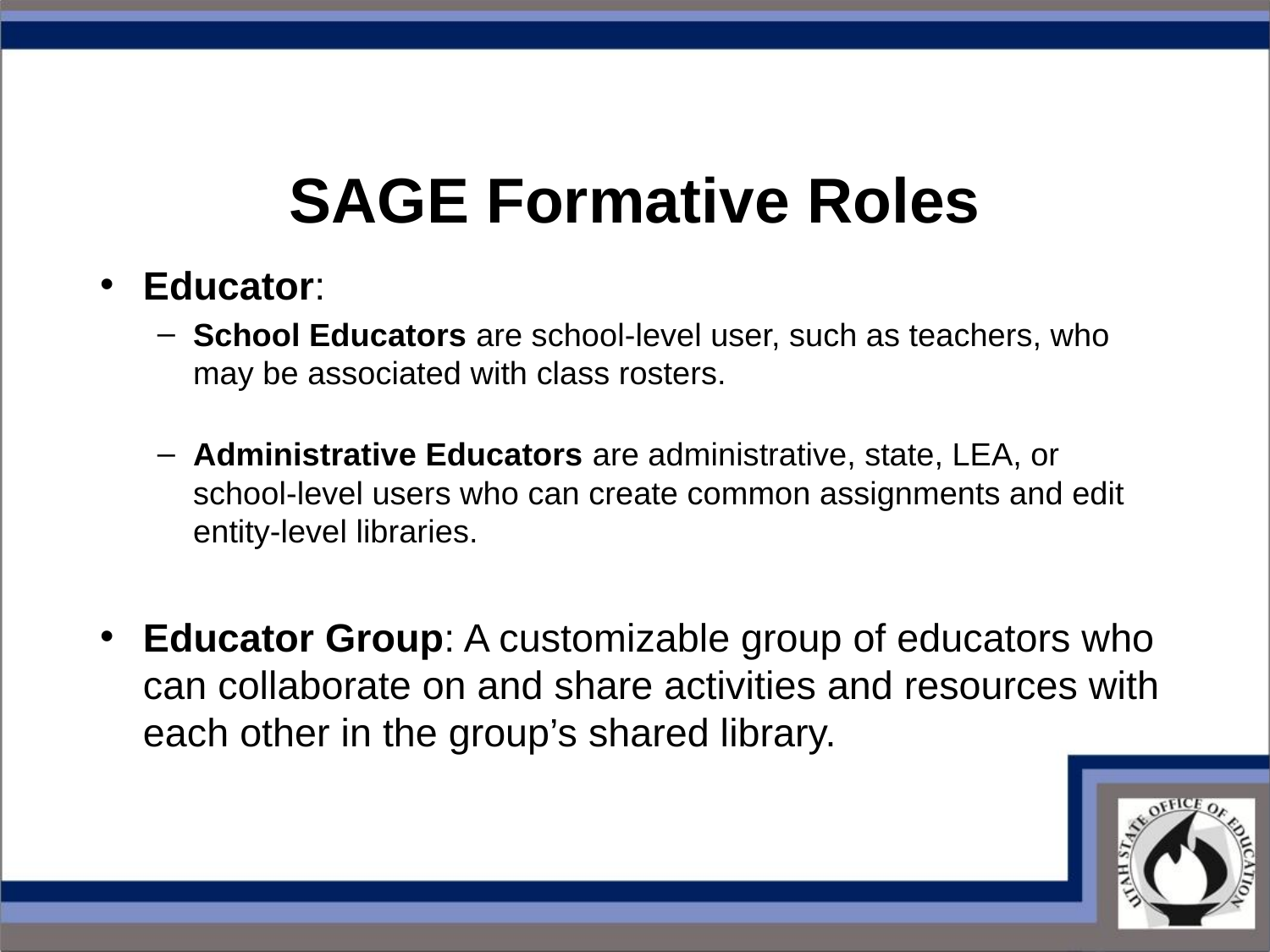

# SAGE Formative Roles
Educator:
School Educators are school-level user, such as teachers, who may be associated with class rosters.

Administrative Educators are administrative, state, LEA, or school-level users who can create common assignments and edit entity-level libraries.

Educator Group: A customizable group of educators who can collaborate on and share activities and resources with each other in the group’s shared library.